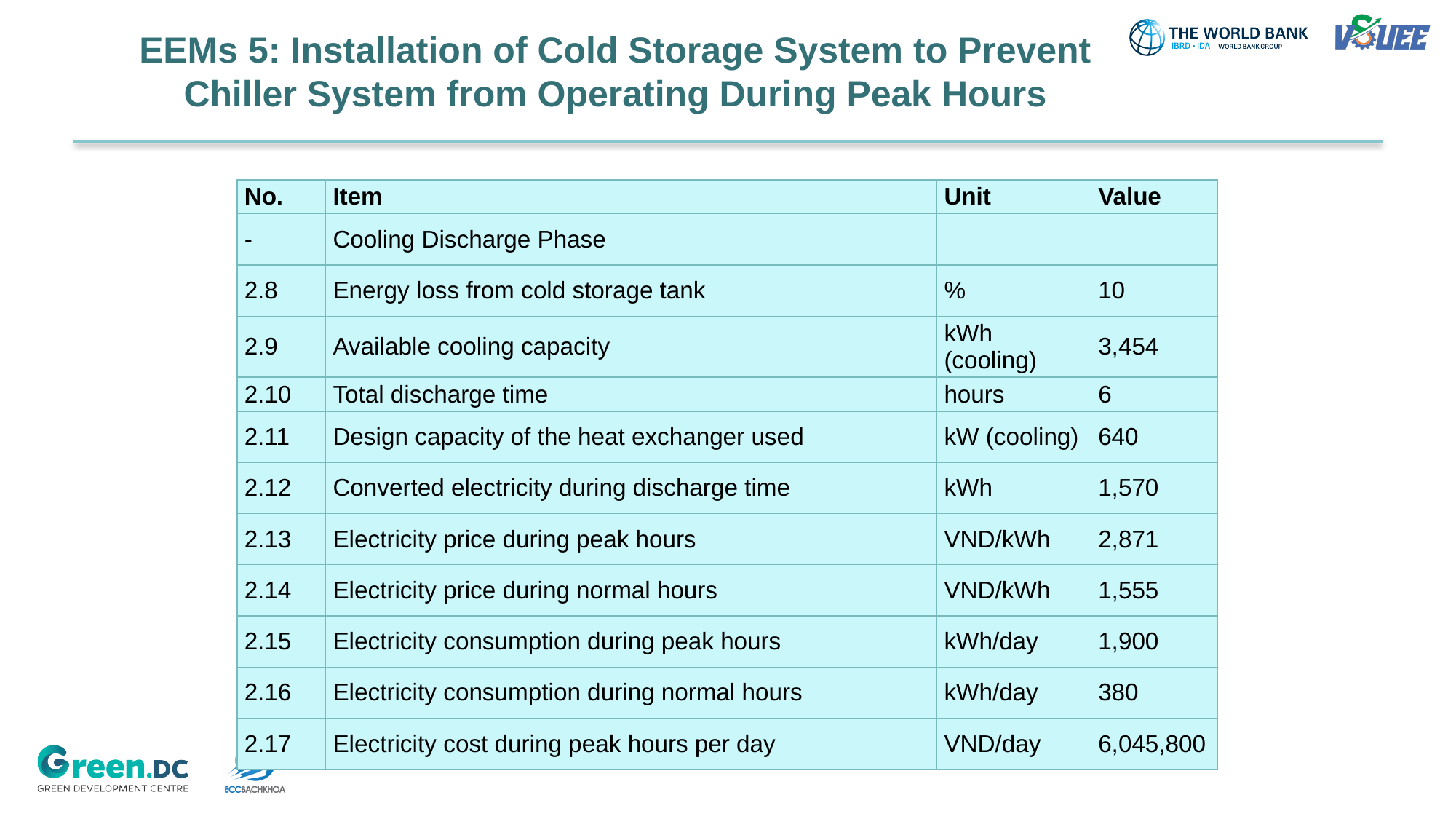

# EEMs 5: Installation of Cold Storage System to Prevent Chiller System from Operating During Peak Hours
| No. | Item | Unit | Value |
| --- | --- | --- | --- |
| - | Cooling Discharge Phase |  |  |
| 2.8 | Energy loss from cold storage tank | % | 10 |
| 2.9 | Available cooling capacity | kWh (cooling) | 3,454 |
| 2.10 | Total discharge time | hours | 6 |
| 2.11 | Design capacity of the heat exchanger used | kW (cooling) | 640 |
| 2.12 | Converted electricity during discharge time | kWh | 1,570 |
| 2.13 | Electricity price during peak hours | VND/kWh | 2,871 |
| 2.14 | Electricity price during normal hours | VND/kWh | 1,555 |
| 2.15 | Electricity consumption during peak hours | kWh/day | 1,900 |
| 2.16 | Electricity consumption during normal hours | kWh/day | 380 |
| 2.17 | Electricity cost during peak hours per day | VND/day | 6,045,800 |